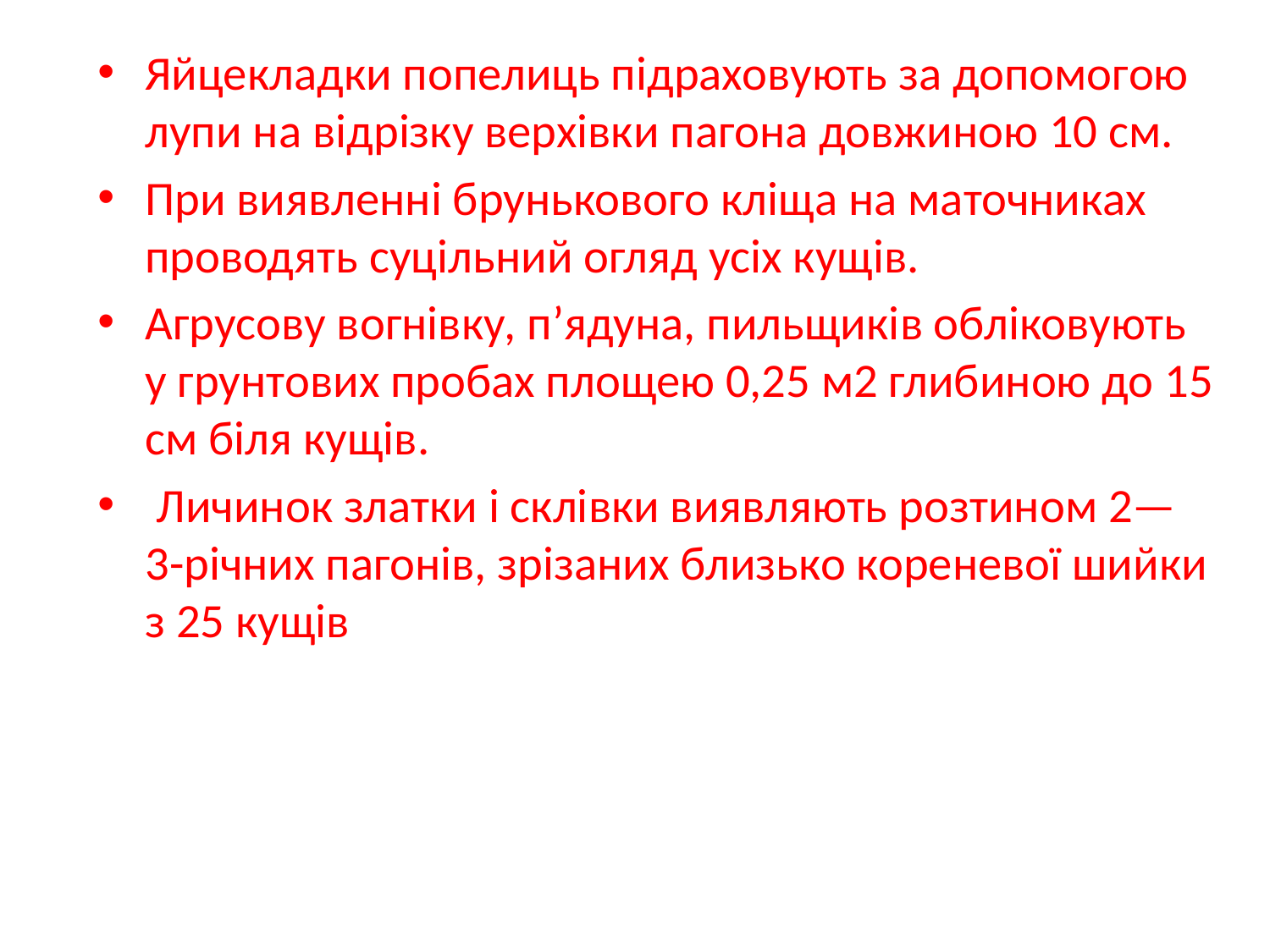

Яйцекладки попелиць підраховують за допомогою лупи на відрізку верхівки пагона довжиною 10 см.
При виявленні брунькового кліща на маточниках проводять суцільний огляд усіх кущів.
Агрусову вогнівку, п’ядуна, пильщиків обліковують у грунтових пробах площею 0,25 м2 глибиною до 15 см біля кущів.
 Личинок златки і склівки виявляють розтином 2—3-річних пагонів, зрізаних близько кореневої шийки з 25 кущів